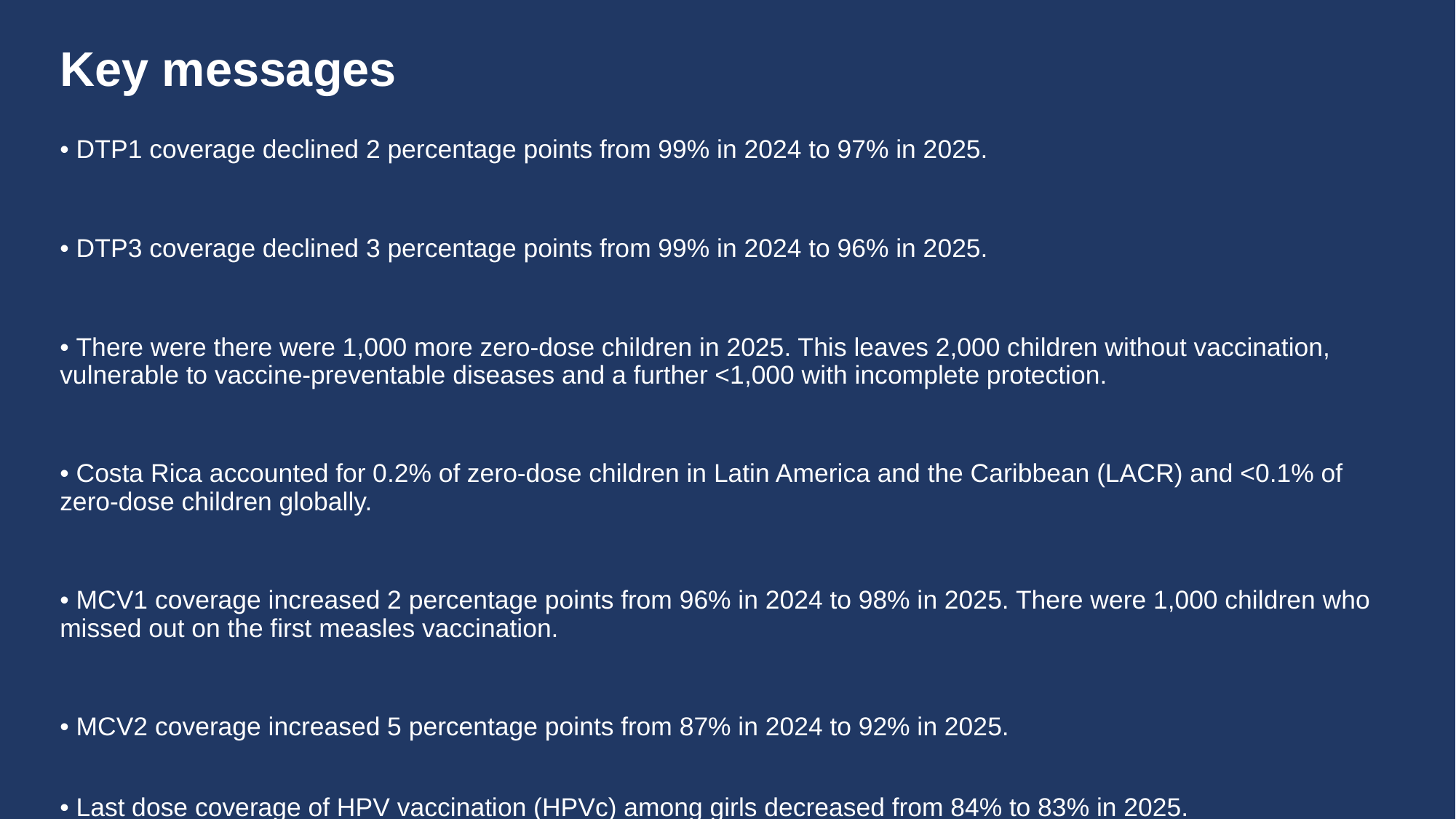

# Key messages
• DTP1 coverage declined 2 percentage points from 99% in 2024 to 97% in 2025.

• DTP3 coverage declined 3 percentage points from 99% in 2024 to 96% in 2025.

• There were there were 1,000 more zero-dose children in 2025. This leaves 2,000 children without vaccination, vulnerable to vaccine-preventable diseases and a further <1,000 with incomplete protection.

• Costa Rica accounted for 0.2% of zero-dose children in Latin America and the Caribbean (LACR) and <0.1% of zero-dose children globally.

• MCV1 coverage increased 2 percentage points from 96% in 2024 to 98% in 2025. There were 1,000 children who missed out on the first measles vaccination.

• MCV2 coverage increased 5 percentage points from 87% in 2024 to 92% in 2025.

• Last dose coverage of HPV vaccination (HPVc) among girls decreased from 84% to 83% in 2025.